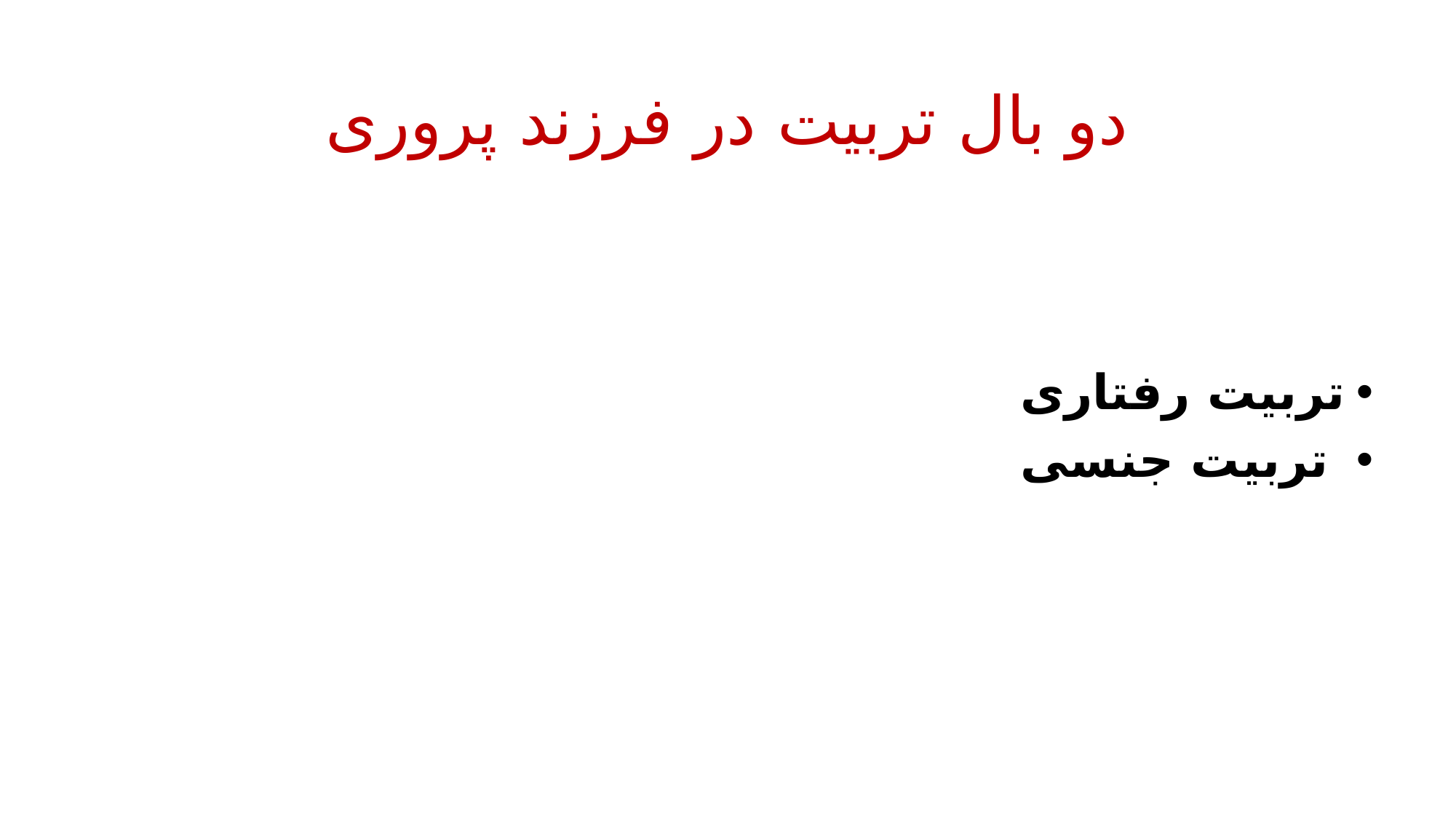

# دو بال تربیت در فرزند پروری
تربیت رفتاری
 تربیت جنسی